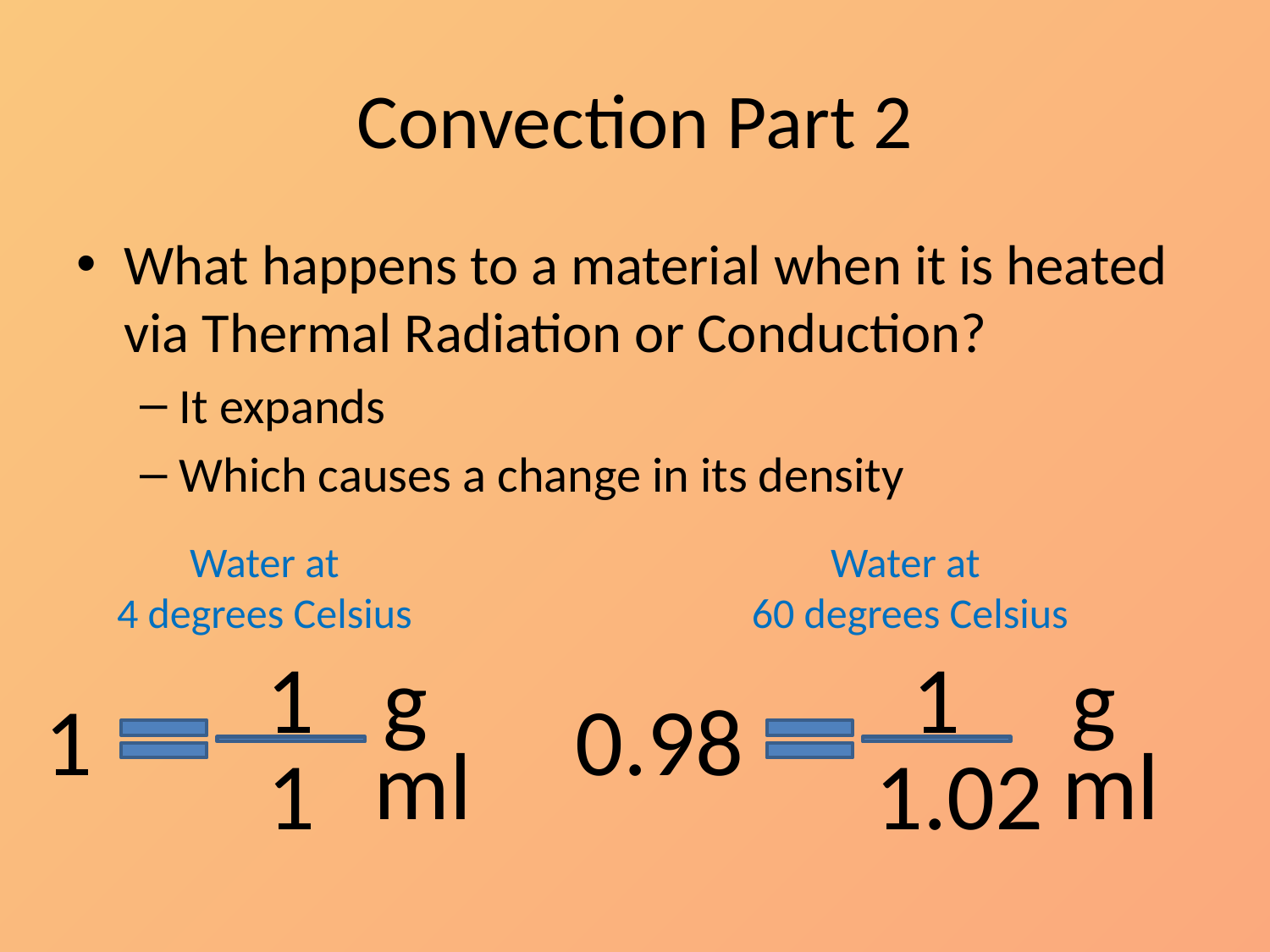

# Convection Part 2
What happens to a material when it is heated via Thermal Radiation or Conduction?
It expands
Which causes a change in its density
Water at
4 degrees Celsius
Water at
60 degrees Celsius
1
1
g
g
1
0.98

ml
ml

1
1.02